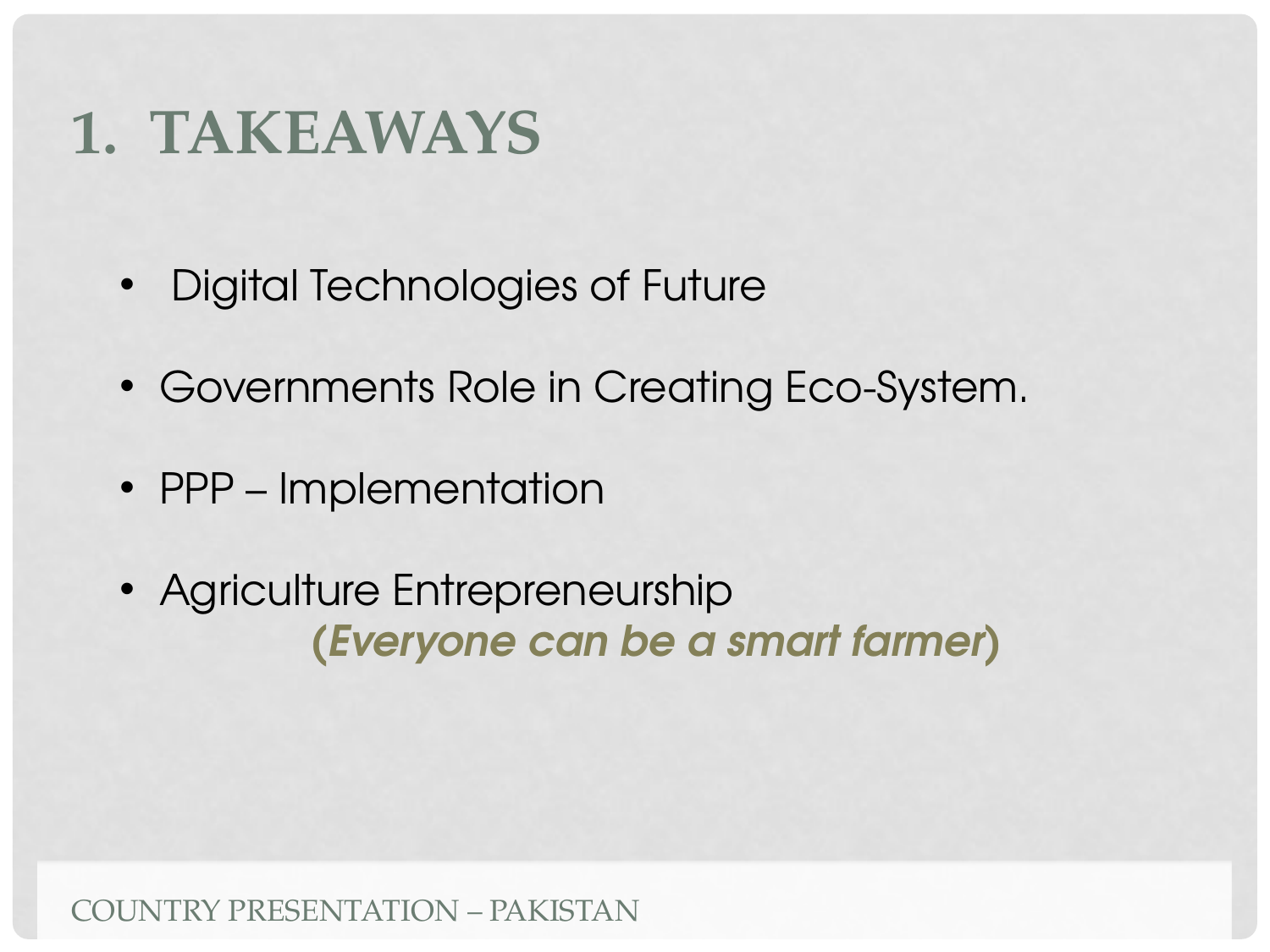

# 1.  Takeaways
 Digital Technologies of Future

Governments Role in Creating Eco-System.

PPP – Implementation

Agriculture Entrepreneurship
(Everyone can be a smart farmer)

Country presentation – Pakistan